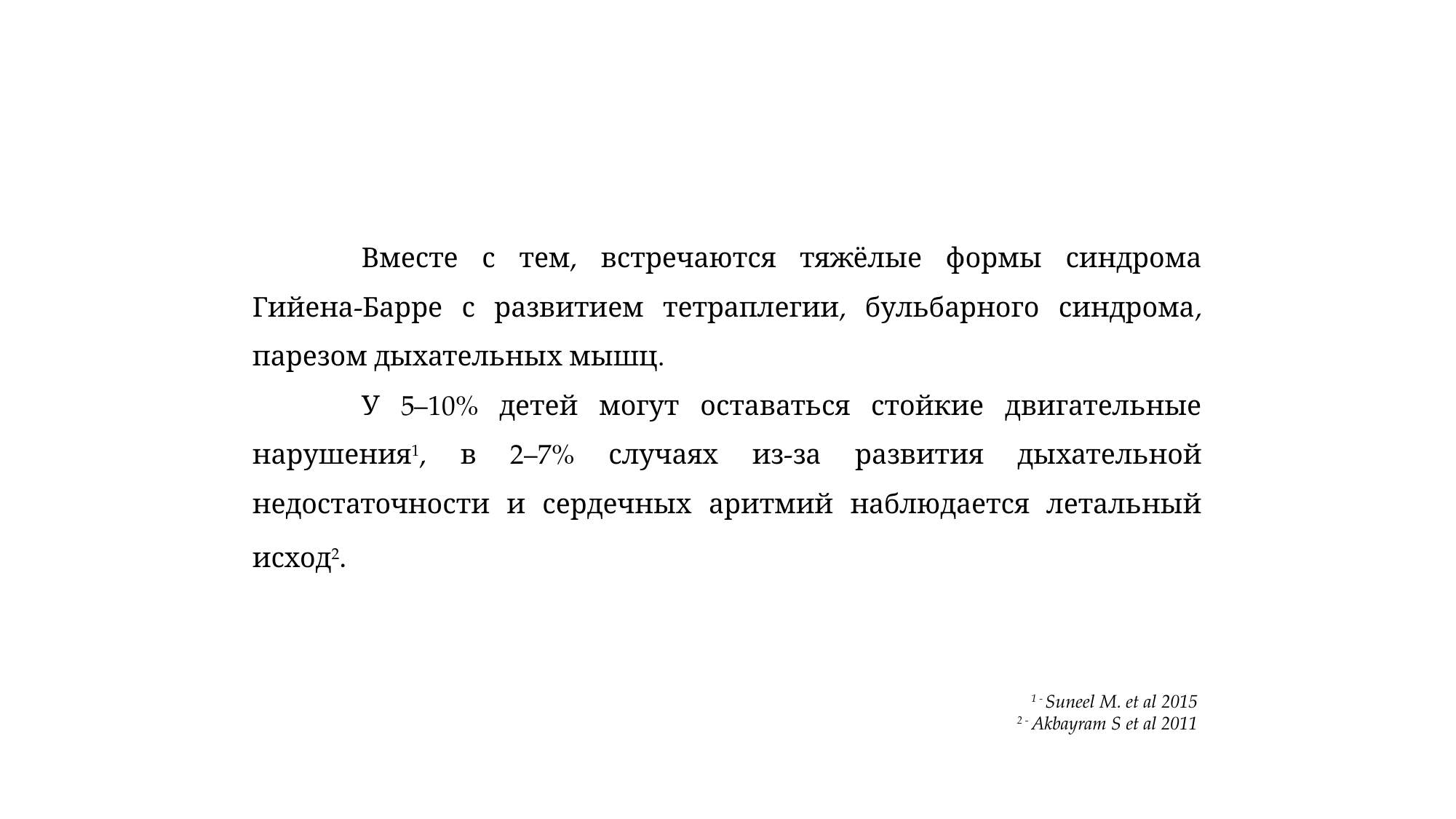

Вместе с тем, встречаются тяжёлые формы синдрома Гийена-Барре с развитием тетраплегии, бульбарного синдрома, парезом дыхательных мышц.
	У 5–10% детей могут оставаться стойкие двигательные нарушения1, в 2–7% случаях из-за развития дыхательной недостаточности и сердечных аритмий наблюдается летальный исход2.
1 - Suneel M. et al 2015
2 - Akbayram S et al 2011